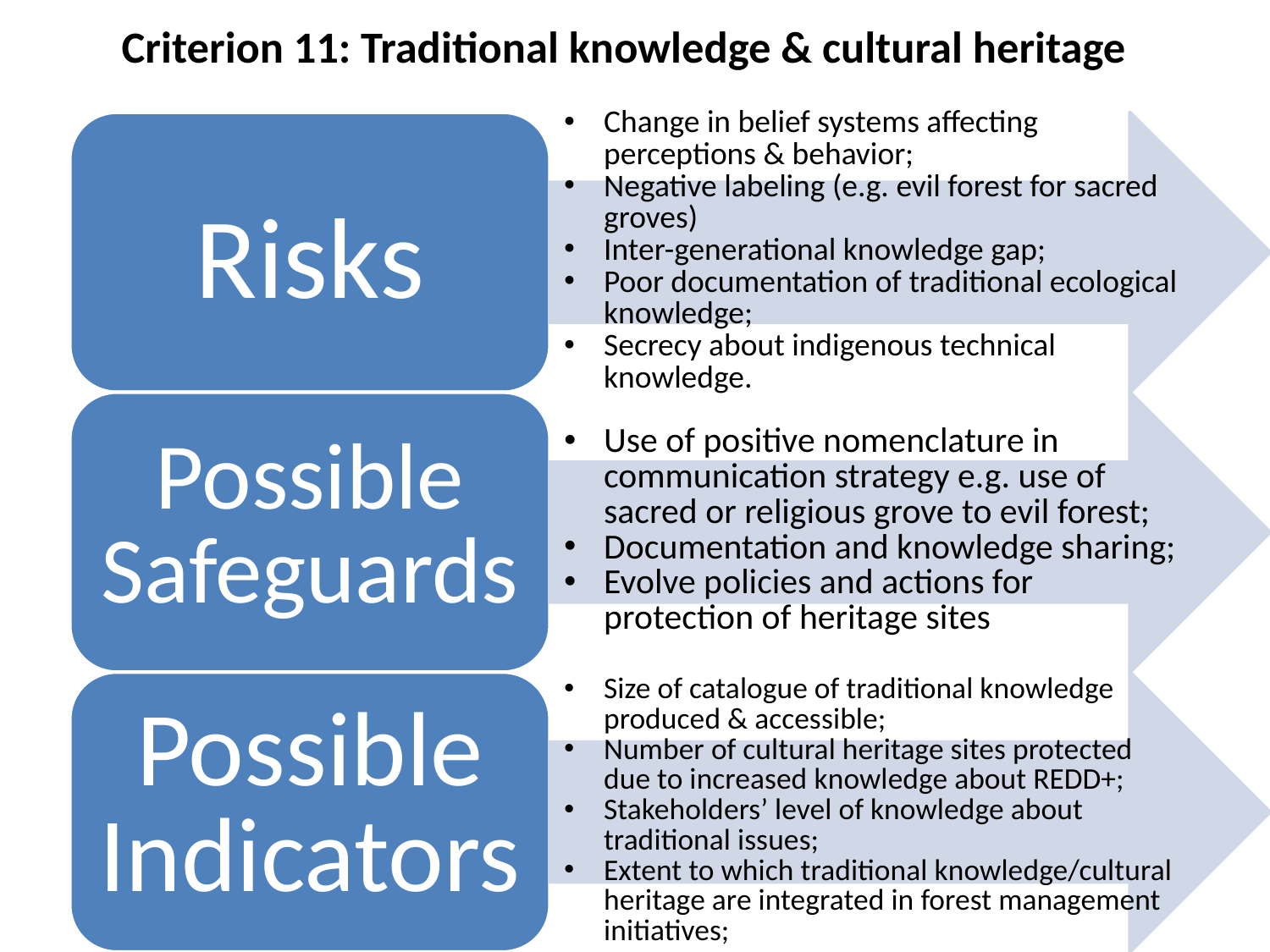

# Criterion 11: Traditional knowledge & cultural heritage
Risks
Change in belief systems affecting perceptions & behavior;
Possible Safeguards
Use of positive nomenclature in communication strategy e.g. use of sacred or religious grove to evil forest;
Possible Indicators
Size of catalogue of traditional knowledge produced & accessible;
Inter-generational knowledge gap;
Poor documentation of traditional ecological knowledge;
Secrecy about indigenous technical knowledge.
Documentation and knowledge sharing;
Evolve policies and actions for protection of heritage sites
Number of cultural heritage sites protected due to increased knowledge about REDD+;
Stakeholders’ level of knowledge about traditional issues;
Extent to which traditional knowledge/cultural heritage are integrated in forest management initiatives;
Negative labeling (e.g. evil forest for sacred groves)